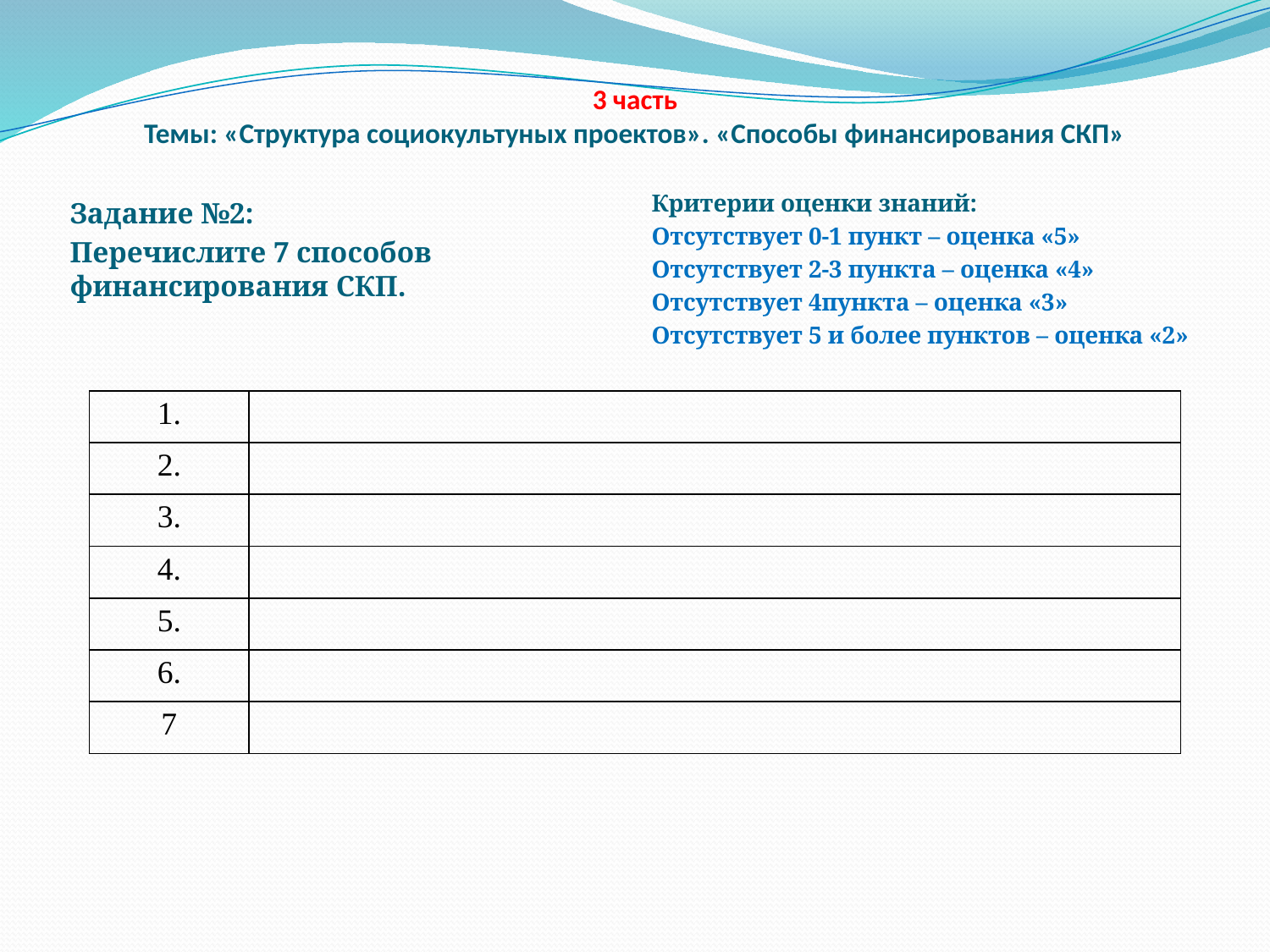

# 3 часть Темы: «Структура социокультуных проектов». «Способы финансирования СКП»
Задание №2:
Перечислите 7 способов финансирования СКП.

Критерии оценки знаний:
Отсутствует 0-1 пункт – оценка «5»
Отсутствует 2-3 пункта – оценка «4»
Отсутствует 4пункта – оценка «3»
Отсутствует 5 и более пунктов – оценка «2»

| 1. |  |
| --- | --- |
| 2. |  |
| 3. |  |
| 4. |  |
| 5. |  |
| 6. |  |
| 7 |  |